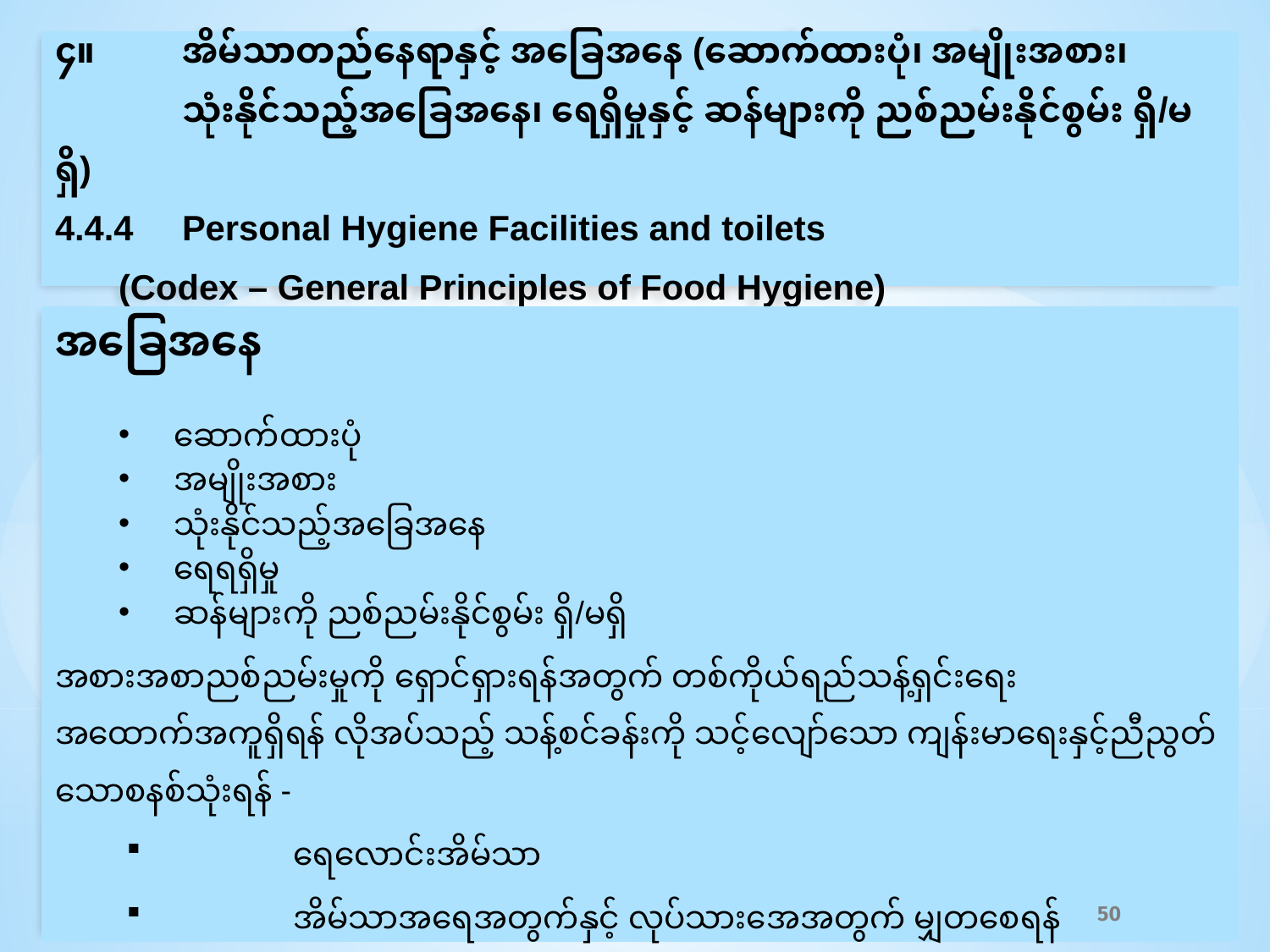

၄။ 		အိမ်သာတည်နေရာနှင့် အခြေအနေ (ဆောက်ထားပုံ၊ အမျိုးအစား၊ 			သုံးနိုင်သည့်အခြေအနေ၊ ရေရှိမှုနှင့် ဆန်များကို ညစ်ညမ်းနိုင်စွမ်း ရှိ/မရှိ)
4.4.4	Personal Hygiene Facilities and toilets
	(Codex – General Principles of Food Hygiene)
အခြေအနေ

ဆောက်ထားပုံ
အမျိုးအစား
သုံးနိုင်သည့်အခြေအနေ
ရေရရှိမှု
ဆန်များကို ညစ်ညမ်းနိုင်စွမ်း ရှိ/မရှိ
အစားအစာညစ်ညမ်းမှုကို ရှောင်ရှားရန်အတွက် တစ်ကိုယ်ရည်သန့်ရှင်းရေး အထောက်အကူရှိရန် လိုအပ်သည့် သန့်စင်ခန်းကို သင့်လျော်သော ကျန်းမာရေးနှင့်ညီညွတ်သောစနစ်သုံးရန် -
	ရေလောင်းအိမ်သာ
	အိမ်သာအရေအတွက်နှင့် လုပ်သားအေအတွက် မျှတစေရန်
50